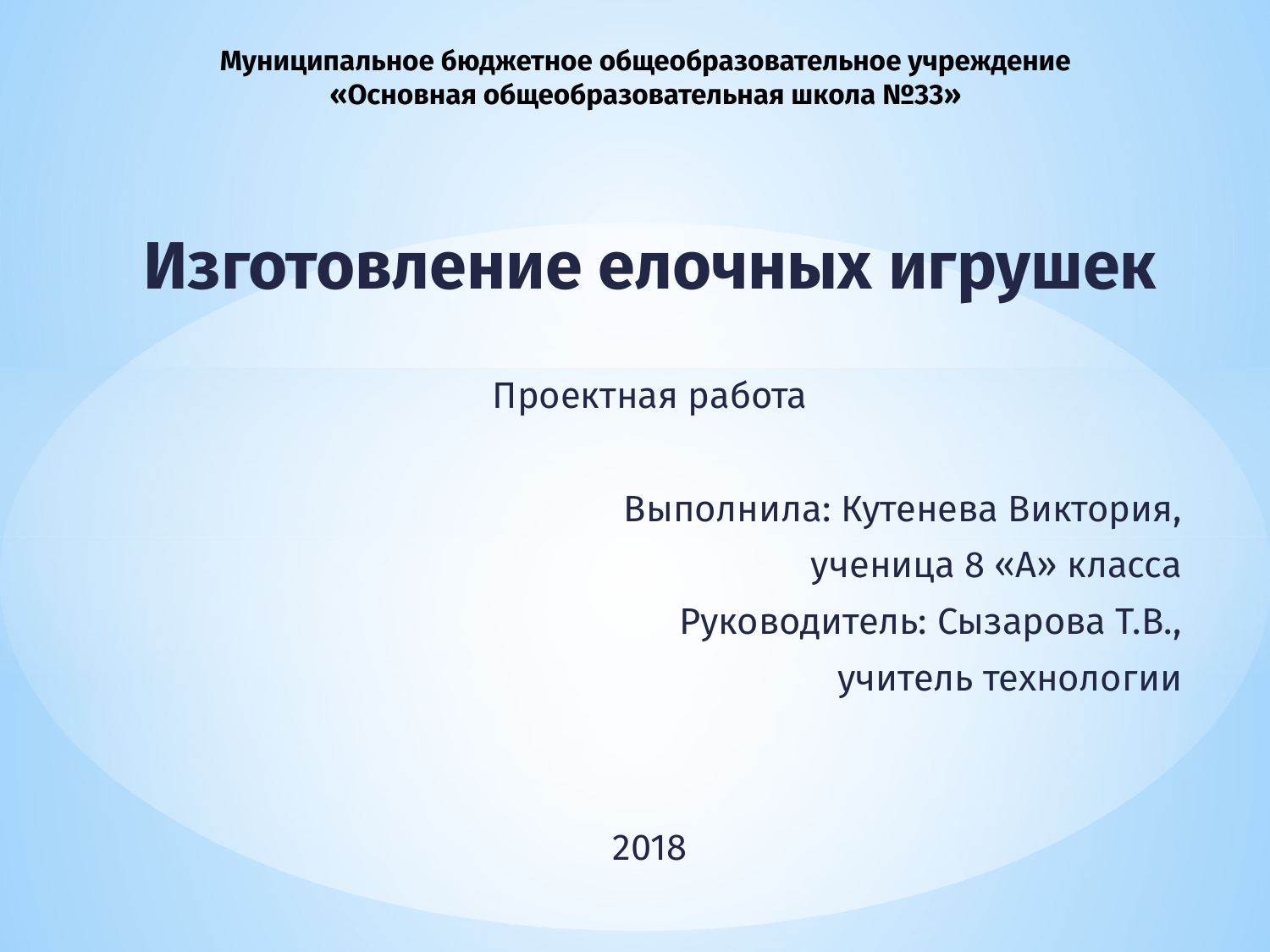

# Муниципальное бюджетное общеобразовательное учреждение «Основная общеобразовательная школа №33»
Изготовление елочных игрушек

Проектная работа

Выполнила: Кутенева Виктория,
ученица 8 «А» класса
Руководитель: Сызарова Т.В.,
учитель технологии

2018